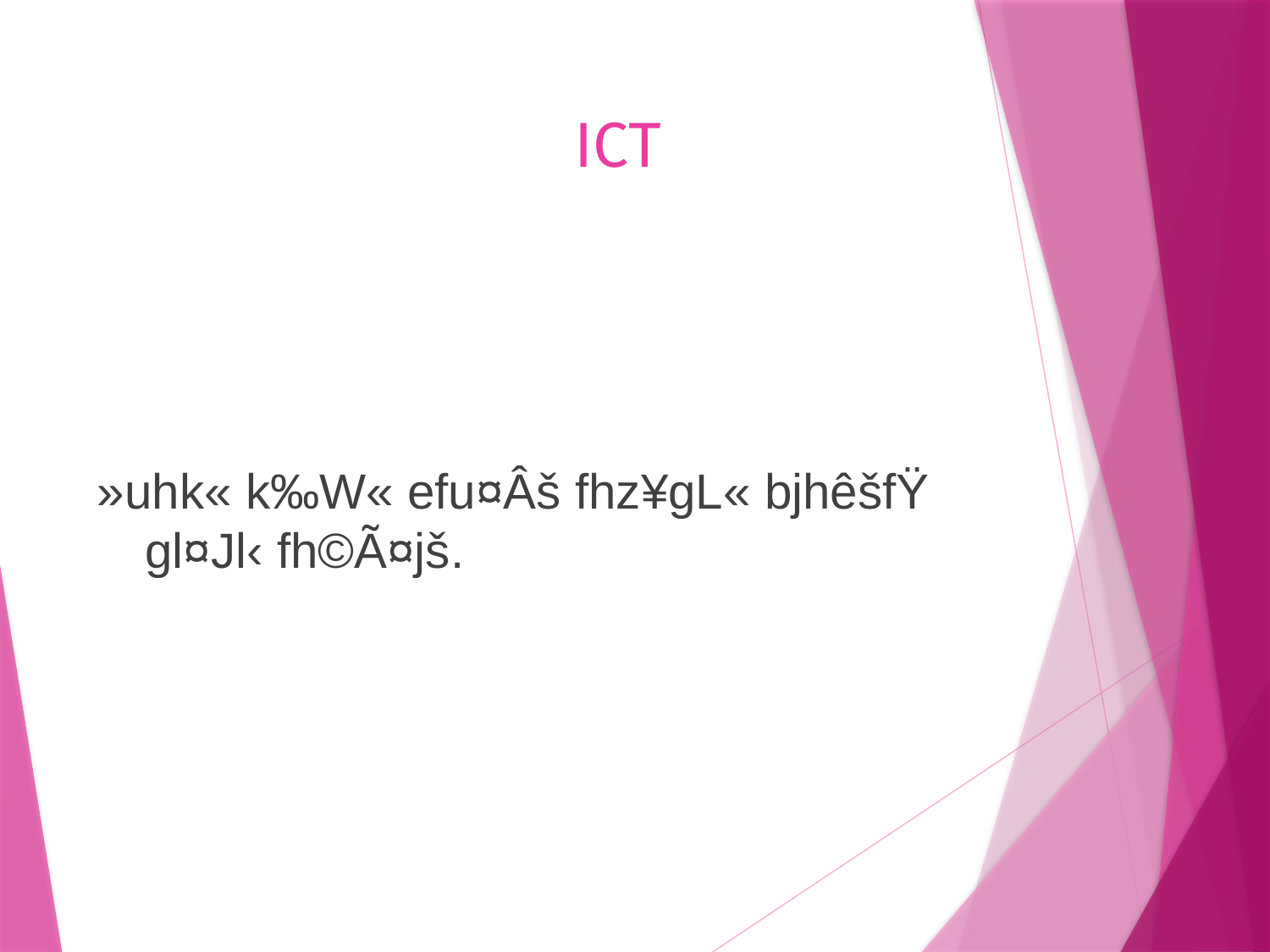

# ICT

»uhk« k‰W« efu¤Âš fhz¥gL« bjhêšfŸ gl¤Jl‹ fh©Ã¤jš.